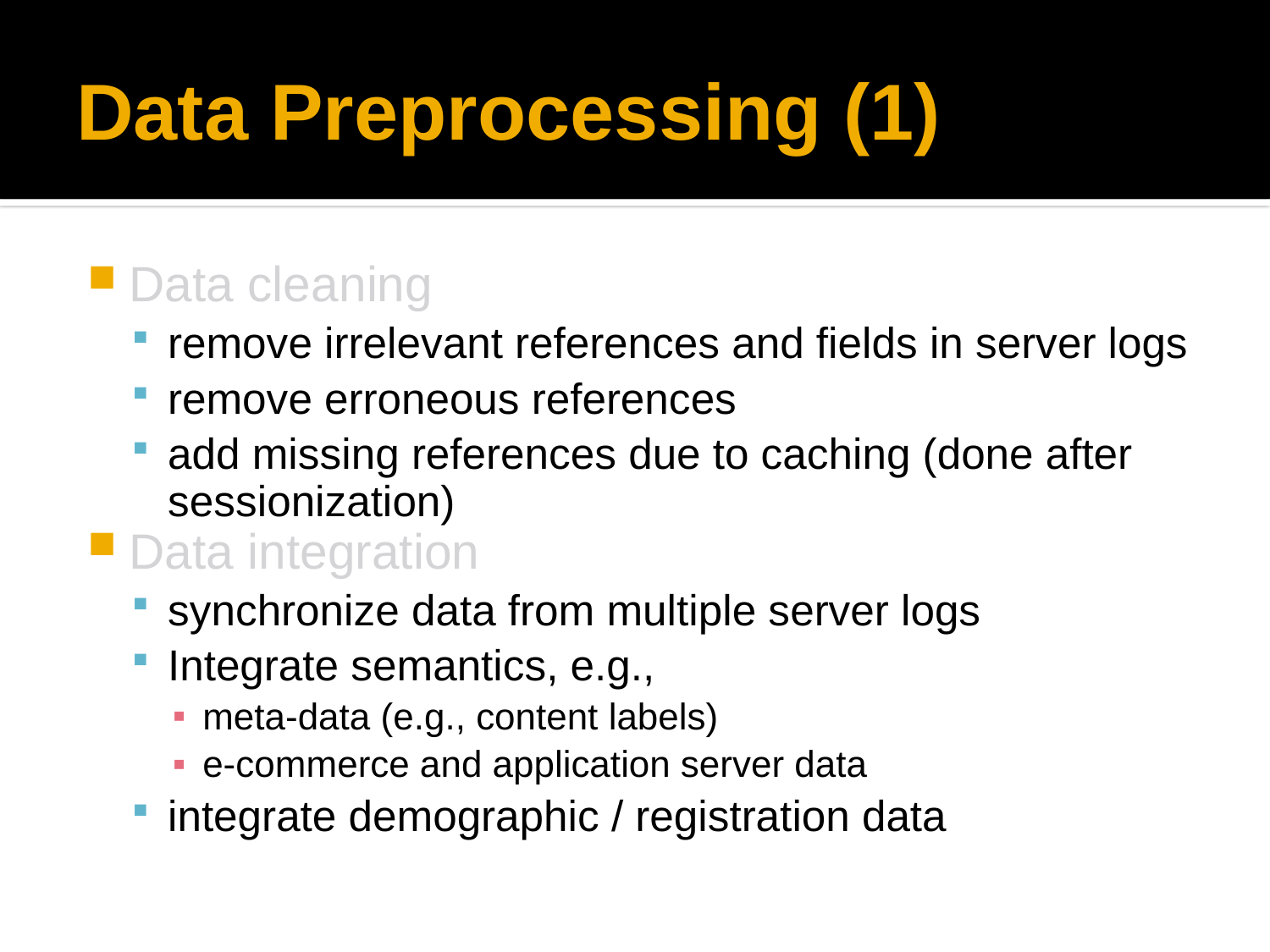

# Data Preprocessing (1)
Data cleaning
remove irrelevant references and fields in server logs
remove erroneous references
add missing references due to caching (done after sessionization)
Data integration
synchronize data from multiple server logs
Integrate semantics, e.g.,
meta-data (e.g., content labels)
e-commerce and application server data
integrate demographic / registration data